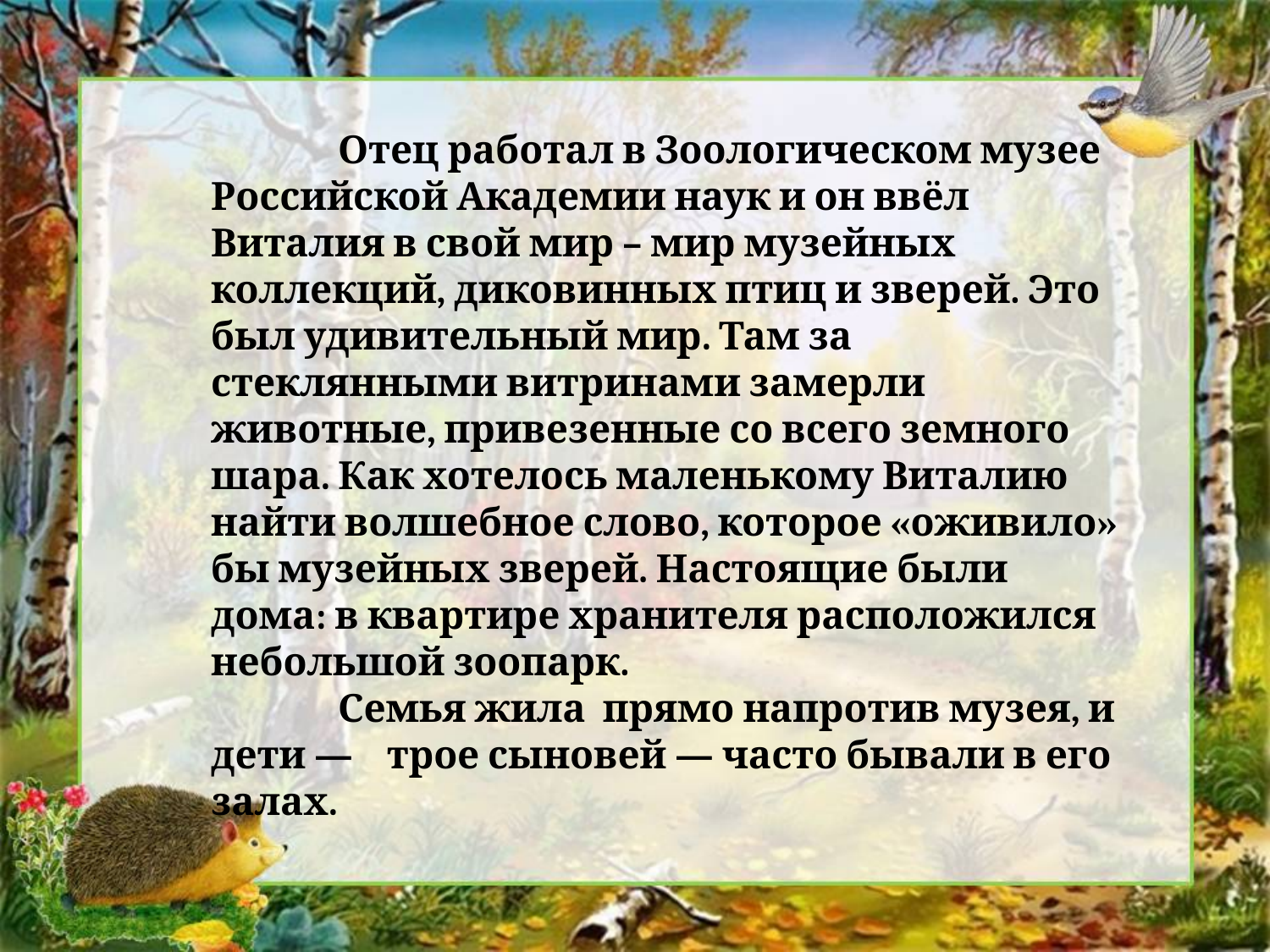

Отец работал в Зоологическом музее Российской Академии наук и он ввёл Виталия в свой мир – мир музейных коллекций, диковинных птиц и зверей. Это был удивительный мир. Там за стеклянными витринами замерли животные, привезенные со всего земного шара. Как хотелось маленькому Виталию найти волшебное слово, которое «оживило» бы музейных зверей. Настоящие были дома: в квартире хранителя расположился небольшой зоопарк.
	Семья жила  прямо напротив музея, и дети —    трое сыновей — часто бывали в его залах.